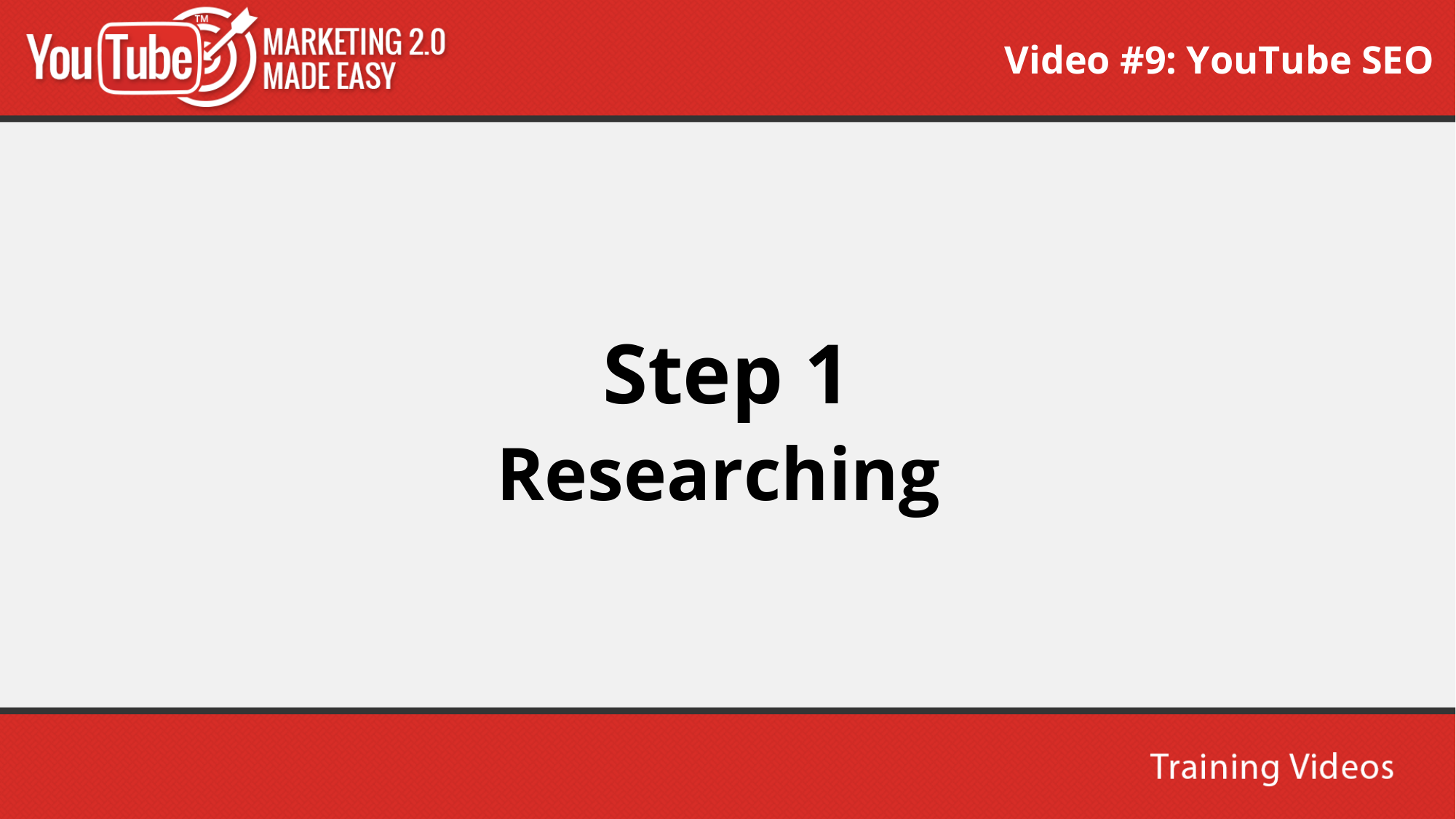

Video #9: YouTube SEO
Step 1
Researching